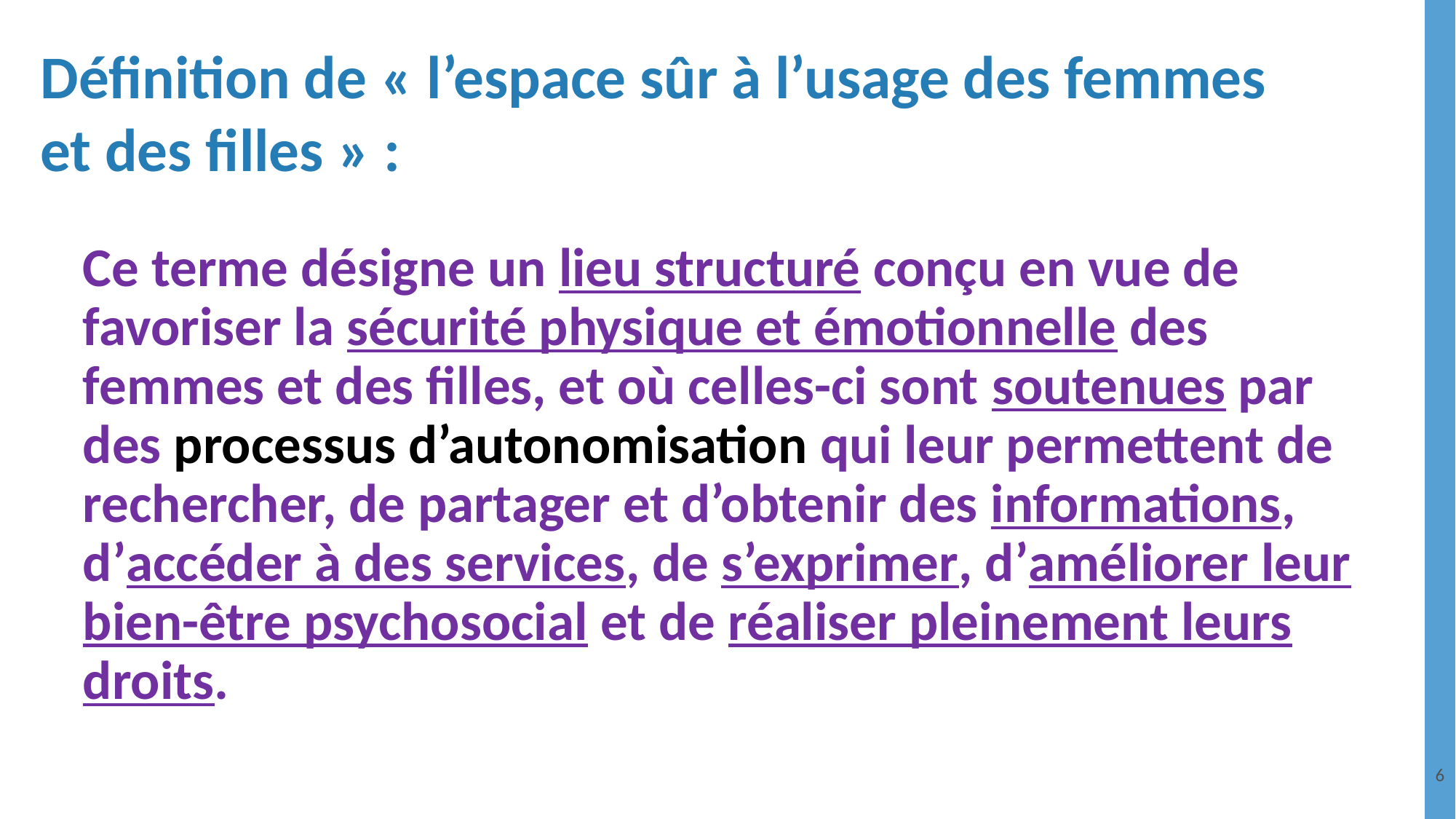

Définition de « l’espace sûr à l’usage des femmes et des filles » :
# Ce terme désigne un lieu structuré conçu en vue de favoriser la sécurité physique et émotionnelle des femmes et des filles, et où celles-ci sont soutenues par des processus d’autonomisation qui leur permettent de rechercher, de partager et d’obtenir des informations, d’accéder à des services, de s’exprimer, d’améliorer leur bien-être psychosocial et de réaliser pleinement leurs droits.
6